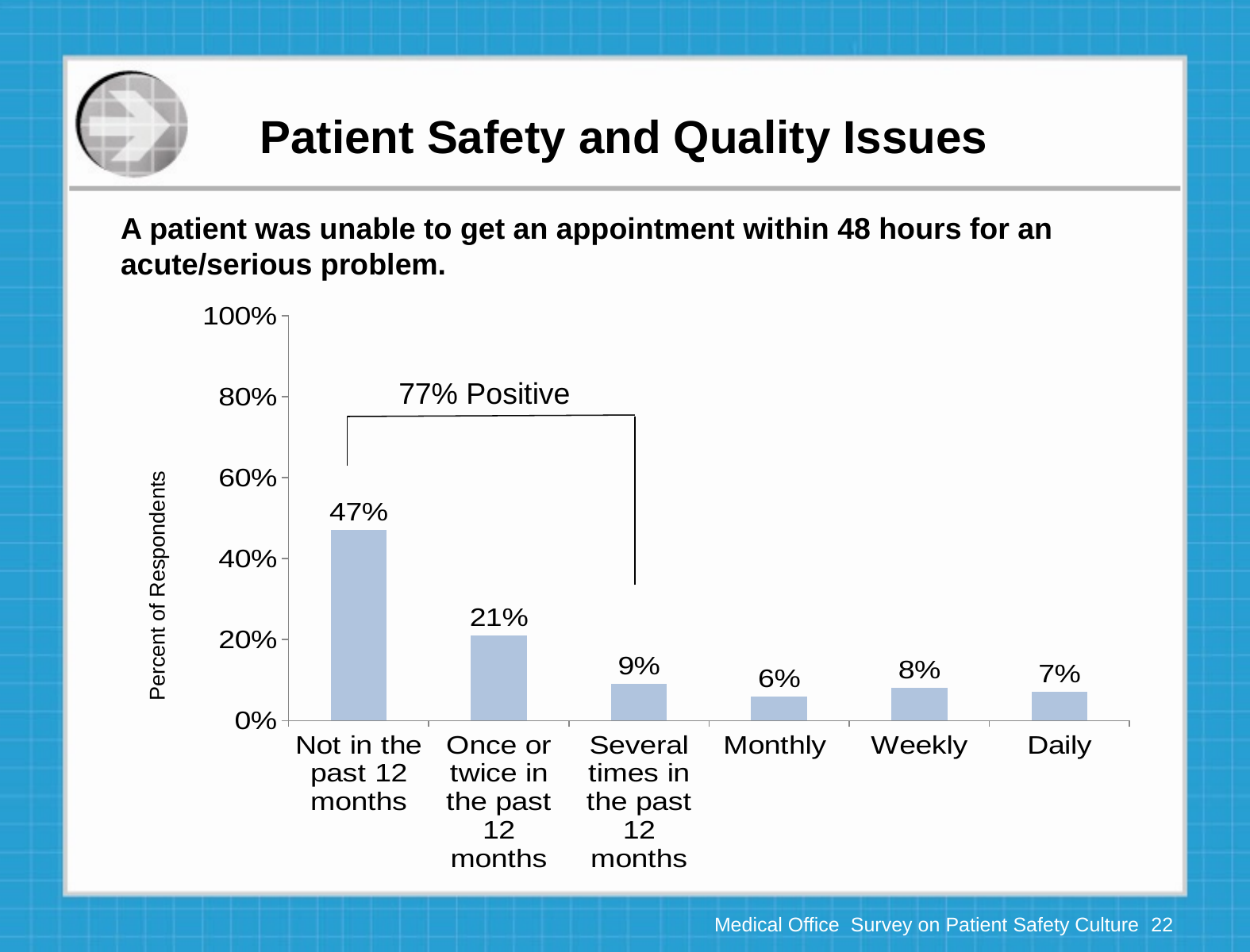

Patient Safety and Quality Issues
A patient was unable to get an appointment within 48 hours for an acute/serious problem.

### Chart

| Category | Series 1 |
|---|---|
| Not in the past 12 months | 0.4700000000000001 |
| Once or twice in the past 12 months | 0.21000000000000021 |
| Several times in the past 12 months | 0.09000000000000002 |
| Monthly  | 0.06000000000000003 |
| Weekly | 0.08000000000000004 |
| Daily | 0.07000000000000002 |
Percent of Respondents
77% Positive